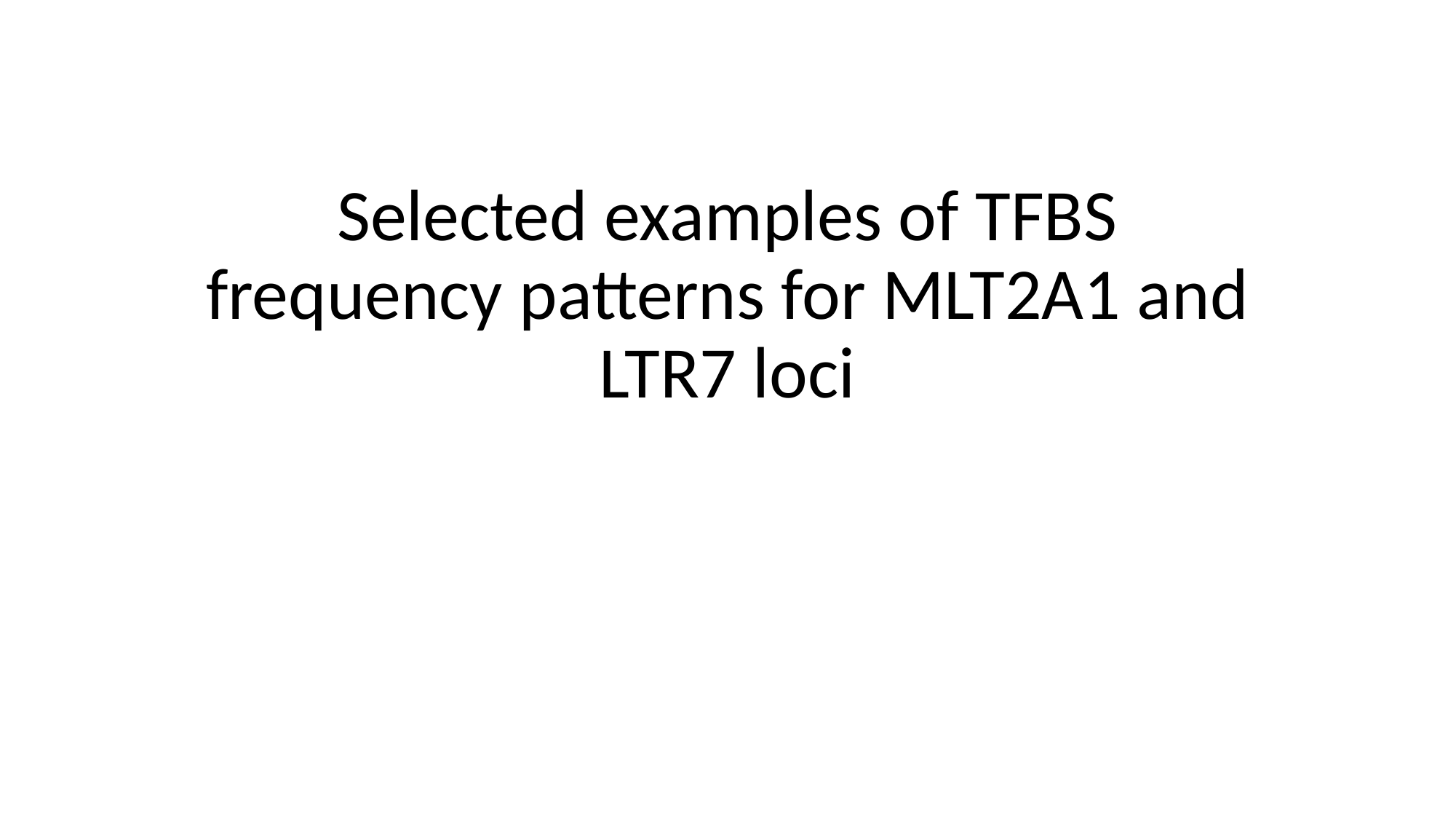

# Selected examples of TFBS frequency patterns for MLT2A1 and LTR7 loci